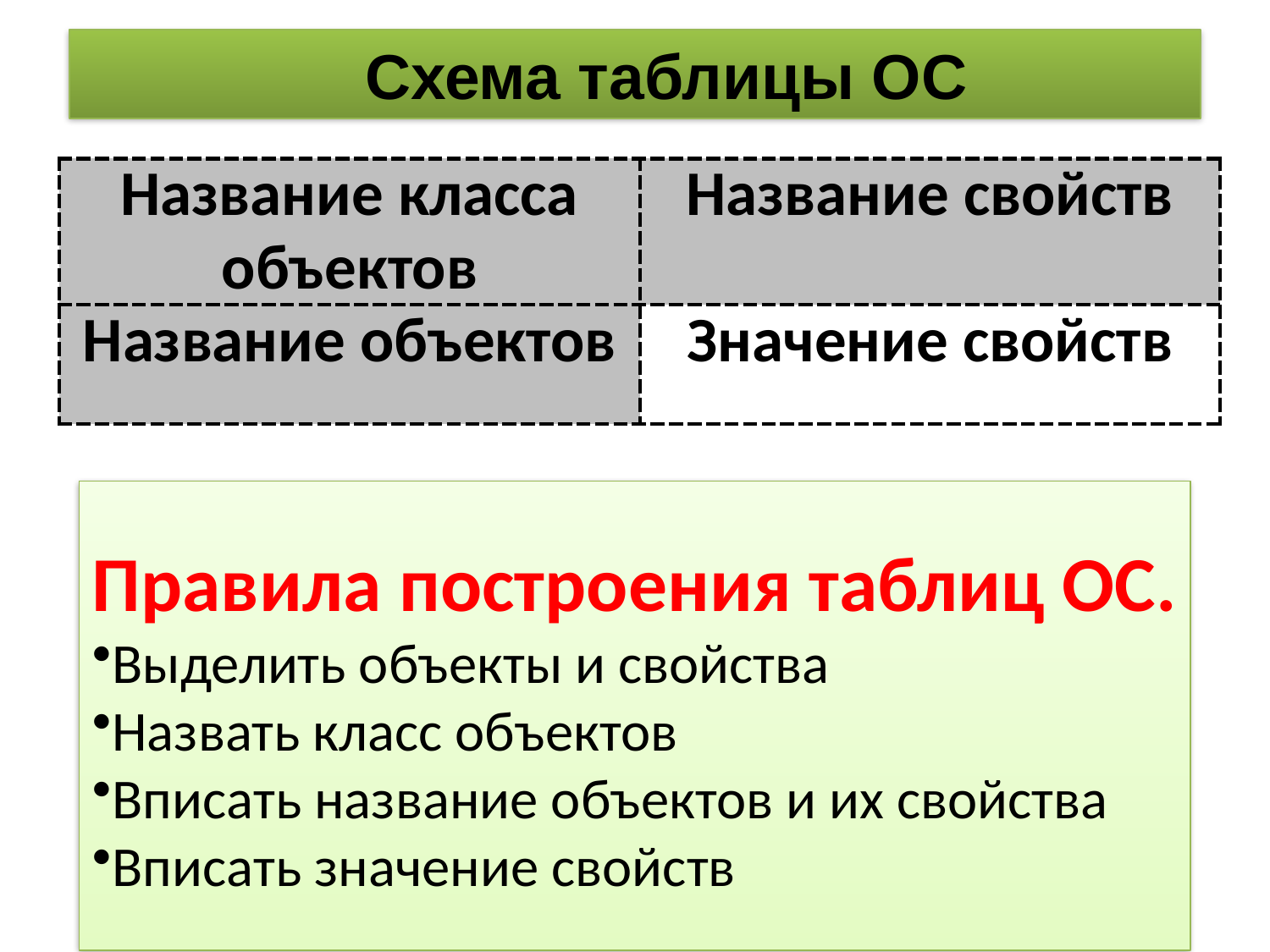

Схема таблицы ОС
| Название класса объектов | Название свойств |
| --- | --- |
| Название объектов | Значение свойств |
Правила построения таблиц ОС.
Выделить объекты и свойства
Назвать класс объектов
Вписать название объектов и их свойства
Вписать значение свойств